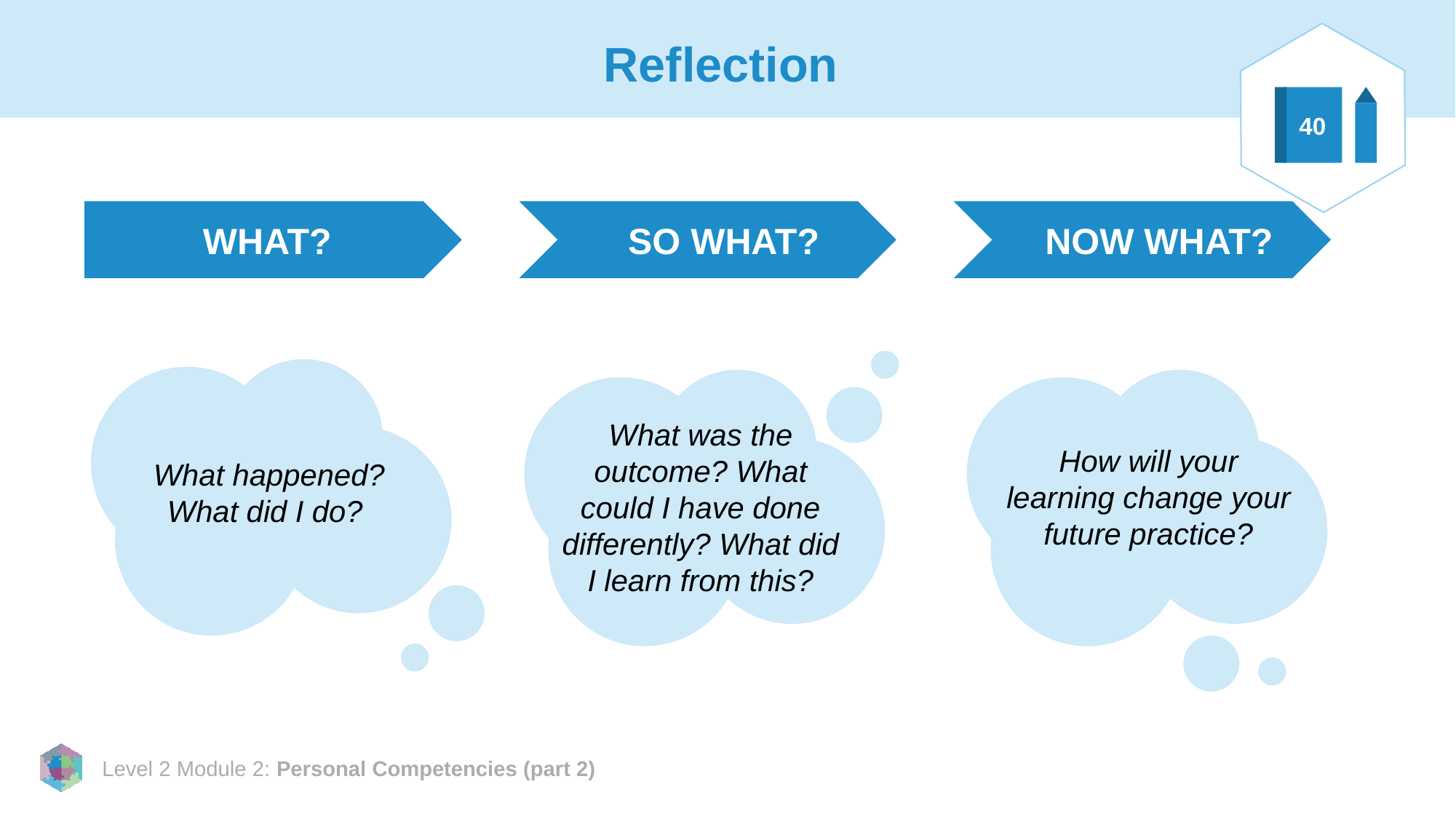

# Reflection

40

WHAT?
SO WHAT?
NOW WHAT?

What was the outcome? What could I have done differently? What did I learn from this?
How will your learning change your future practice?
What happened? What did I do?